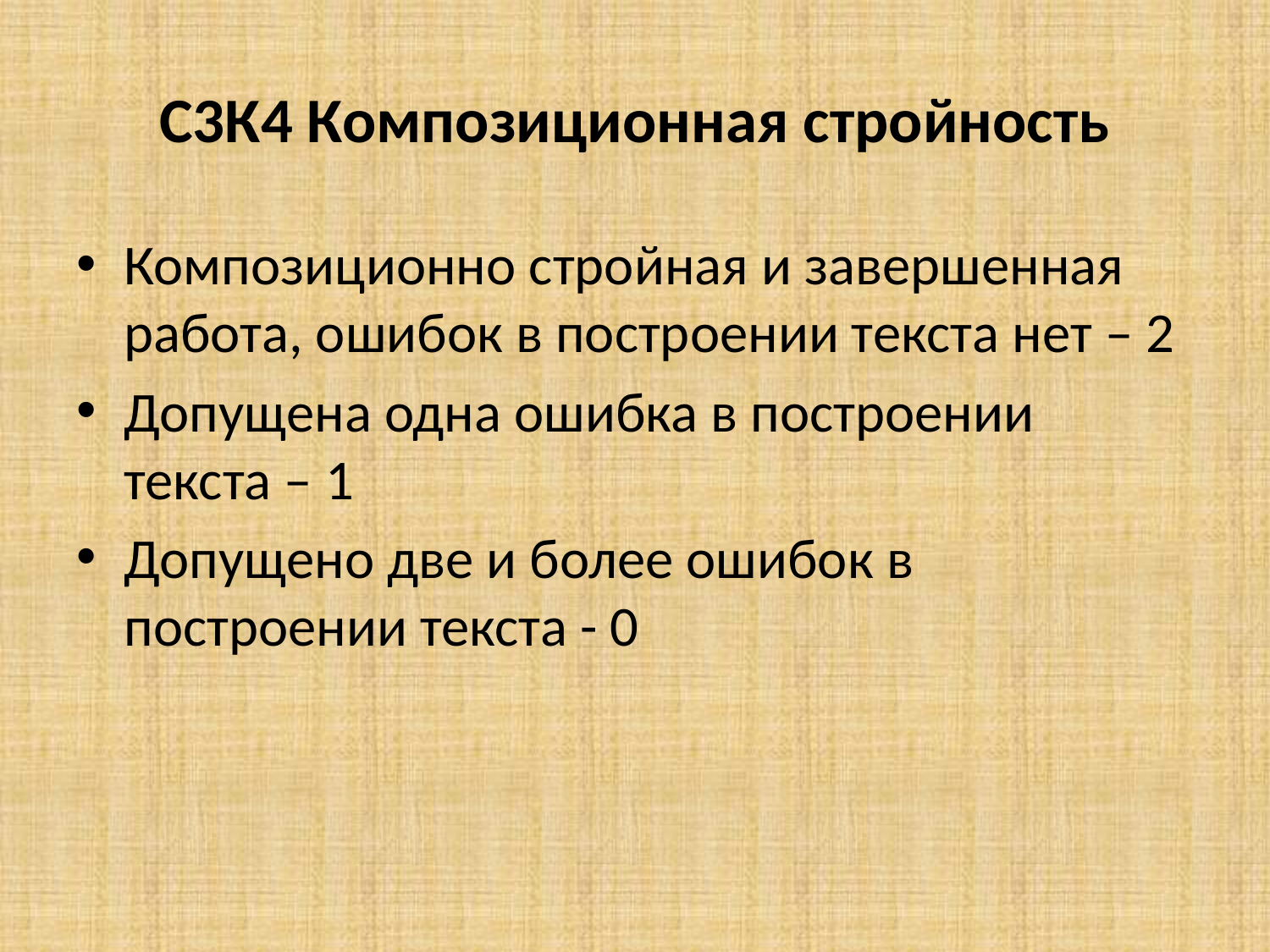

# С3К4 Композиционная стройность
Композиционно стройная и завершенная работа, ошибок в построении текста нет – 2
Допущена одна ошибка в построении текста – 1
Допущено две и более ошибок в построении текста - 0